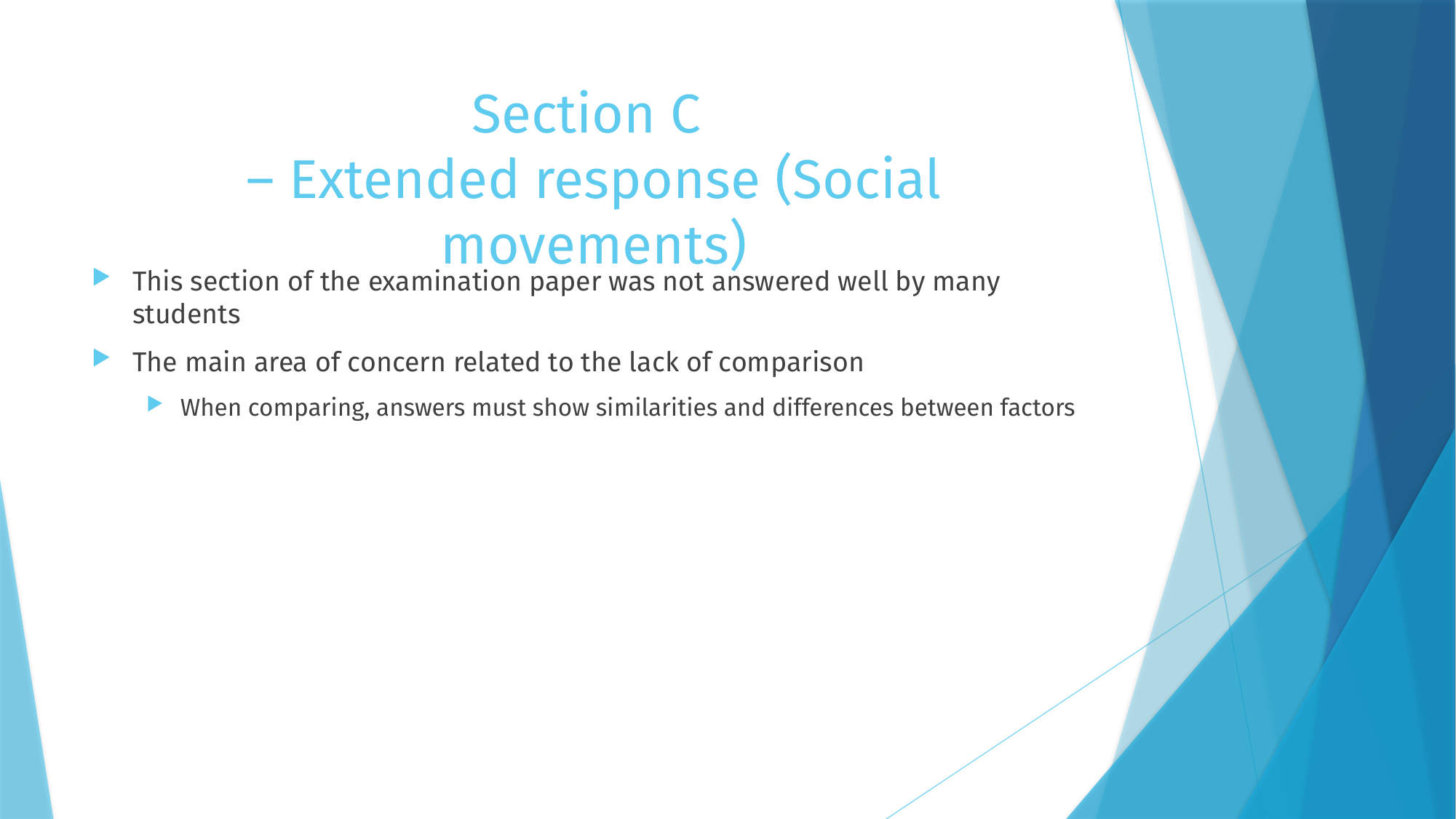

# Section C – Extended response (Social movements)
This section of the examination paper was not answered well by many students
The main area of concern related to the lack of comparison
When comparing, answers must show similarities and differences between factors